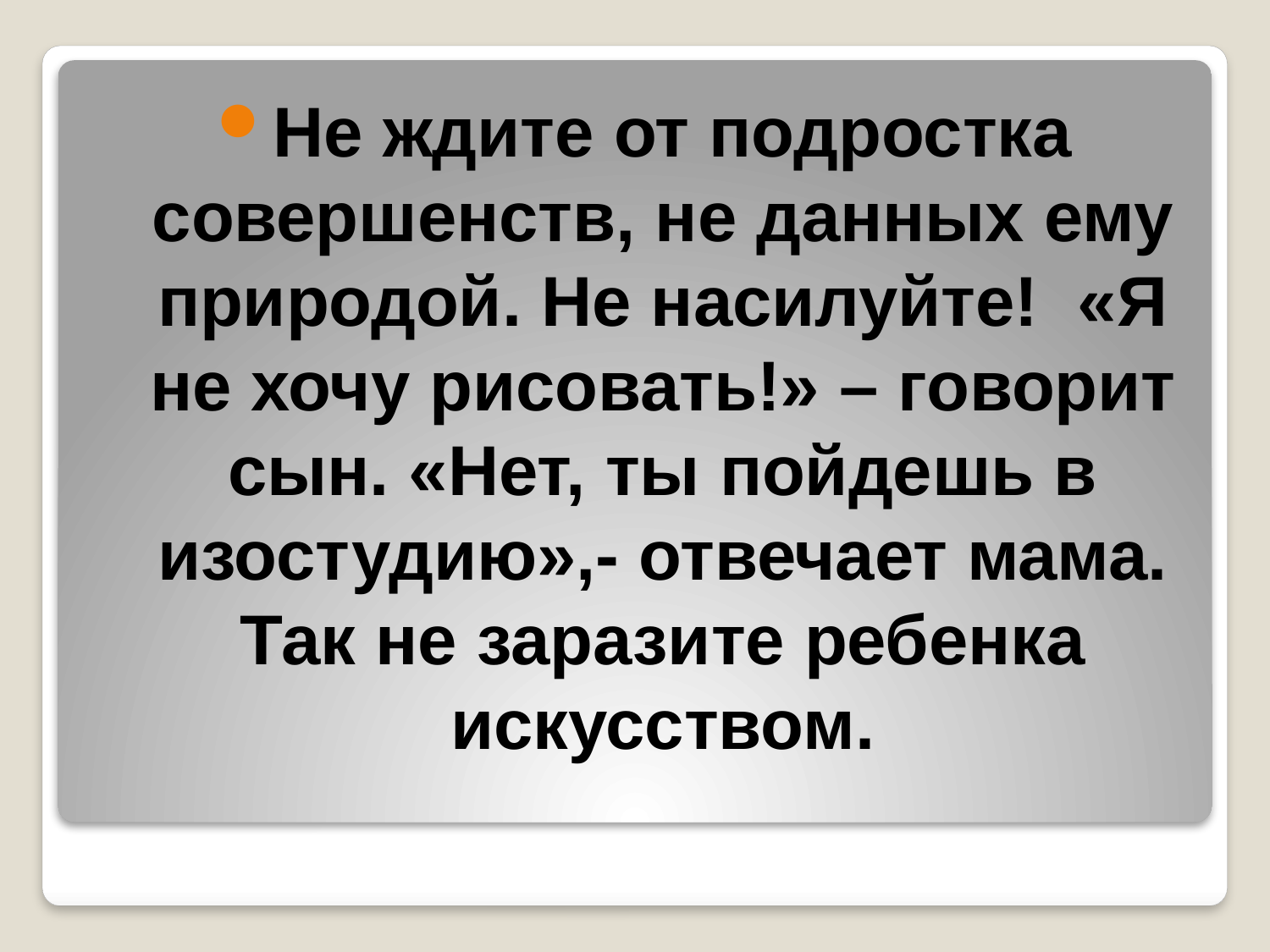

Не ждите от подростка совершенств, не данных ему природой. Не насилуйте!  «Я не хочу рисовать!» – говорит сын. «Нет, ты пойдешь в изостудию»,- отвечает мама. Так не заразите ребенка искусством.
#